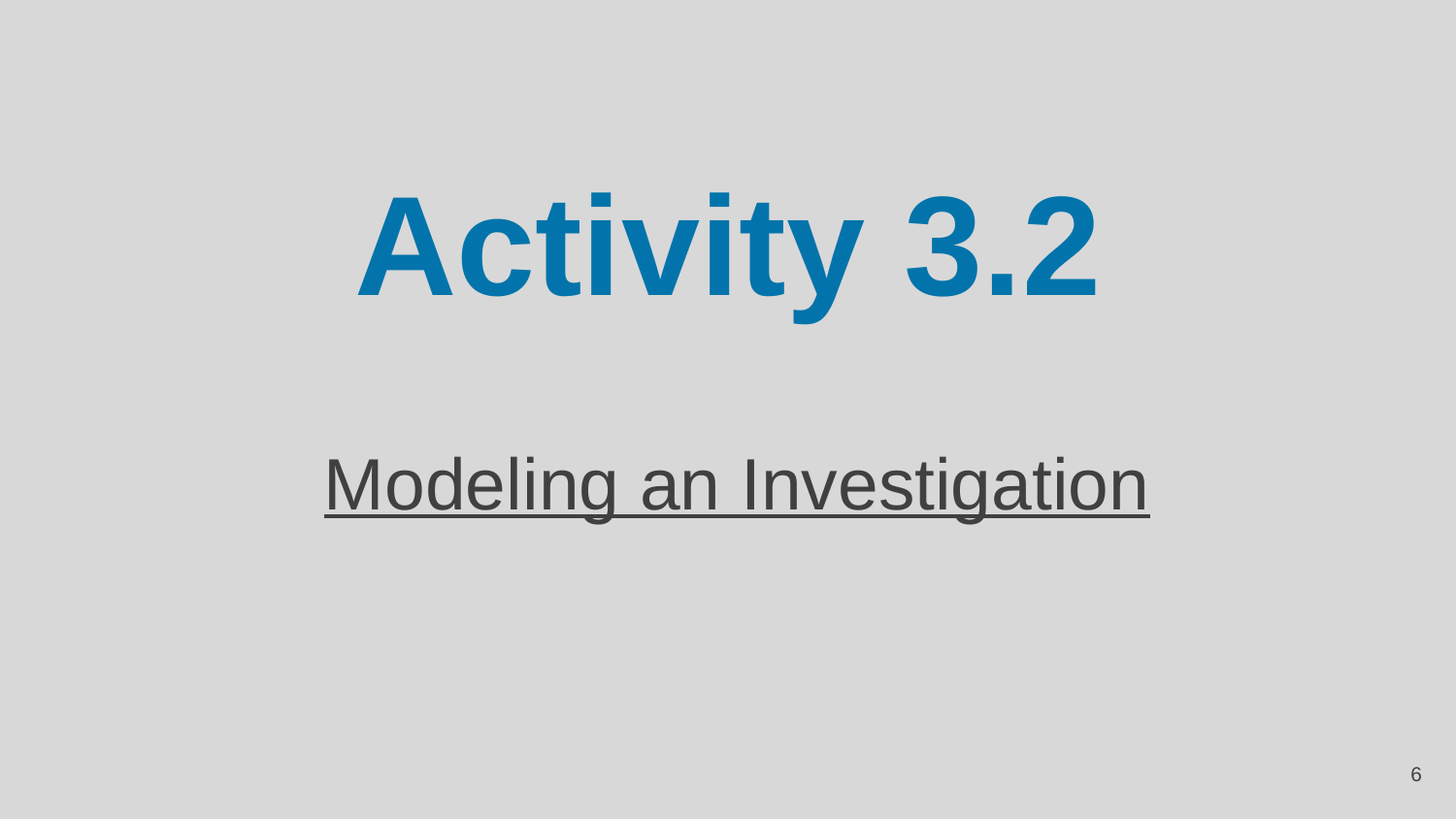

# Activity 3.2
Modeling an Investigation

6